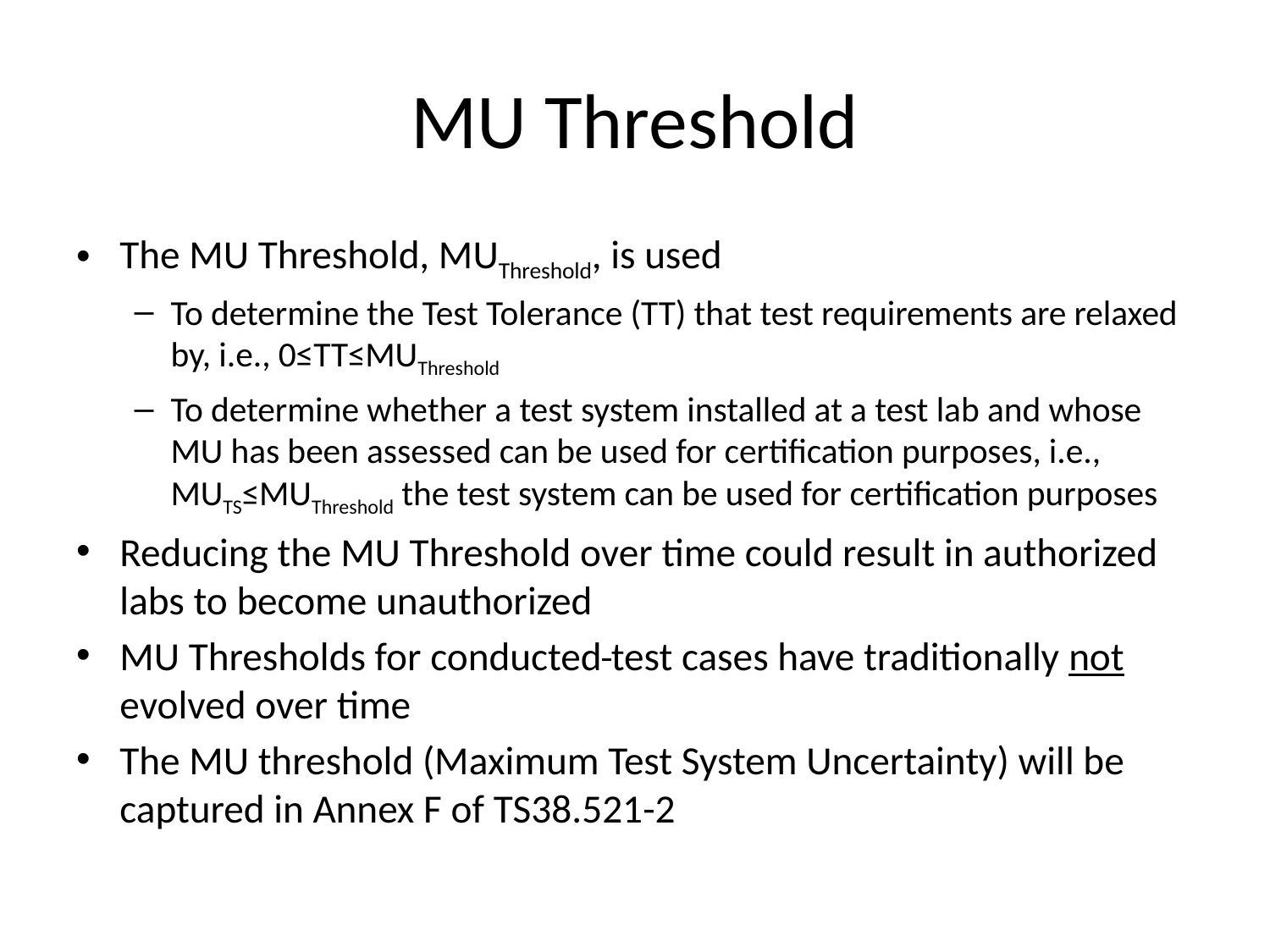

# MU Threshold
The MU Threshold, MUThreshold, is used
To determine the Test Tolerance (TT) that test requirements are relaxed by, i.e., 0≤TT≤MUThreshold
To determine whether a test system installed at a test lab and whose MU has been assessed can be used for certification purposes, i.e.,  MUTS≤MUThreshold the test system can be used for certification purposes
Reducing the MU Threshold over time could result in authorized labs to become unauthorized
MU Thresholds for conducted test cases have traditionally not evolved over time
The MU threshold (Maximum Test System Uncertainty) will be captured in Annex F of TS38.521-2